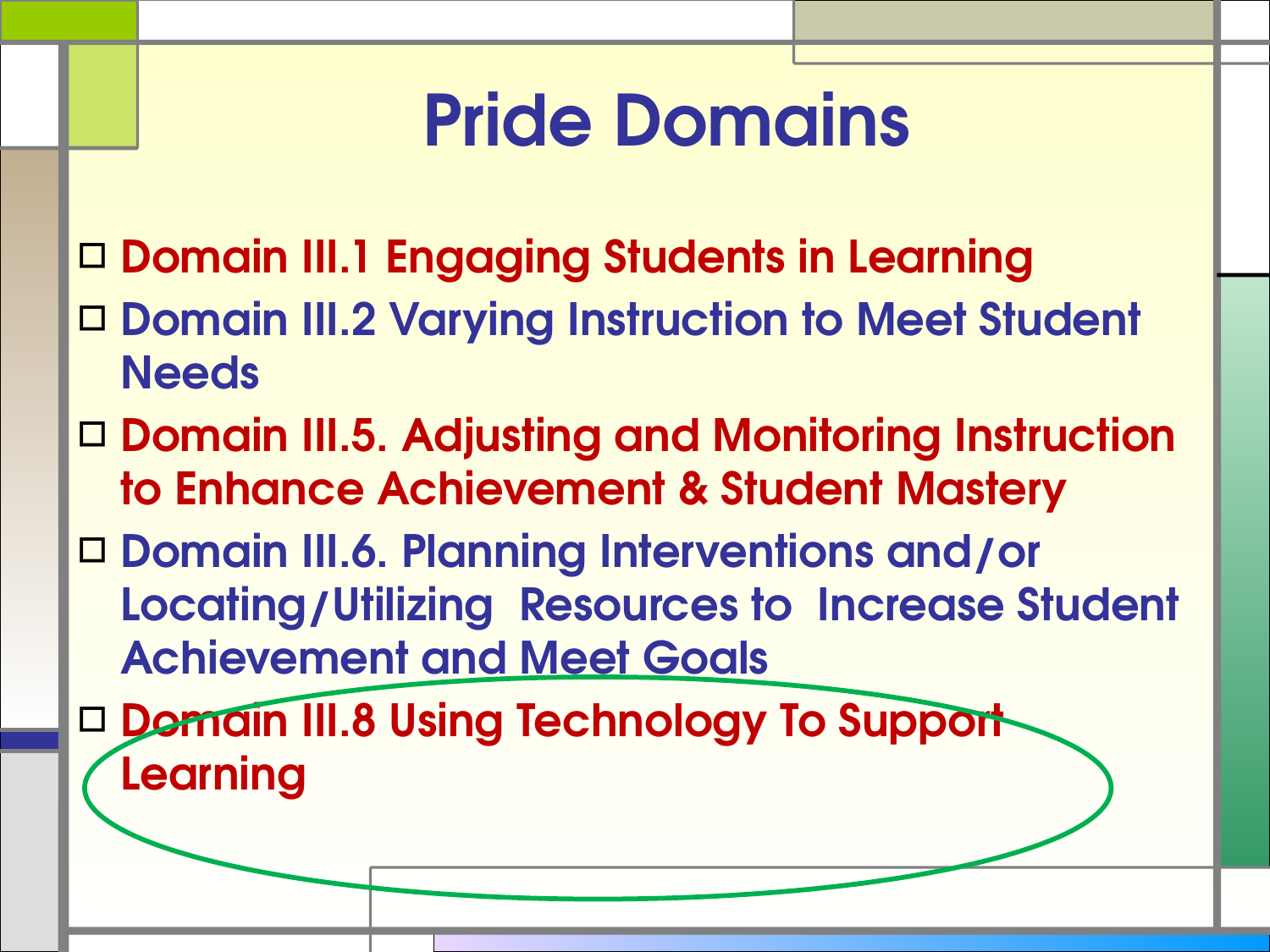

# Pride Domains
Domain III.1 Engaging Students in Learning
Domain III.2 Varying Instruction to Meet Student Needs
Domain III.5. Adjusting and Monitoring Instruction to Enhance Achievement & Student Mastery
Domain III.6. Planning Interventions and/or Locating/Utilizing  Resources to  Increase Student Achievement and Meet Goals
Domain III.8 Using Technology To Support Learning